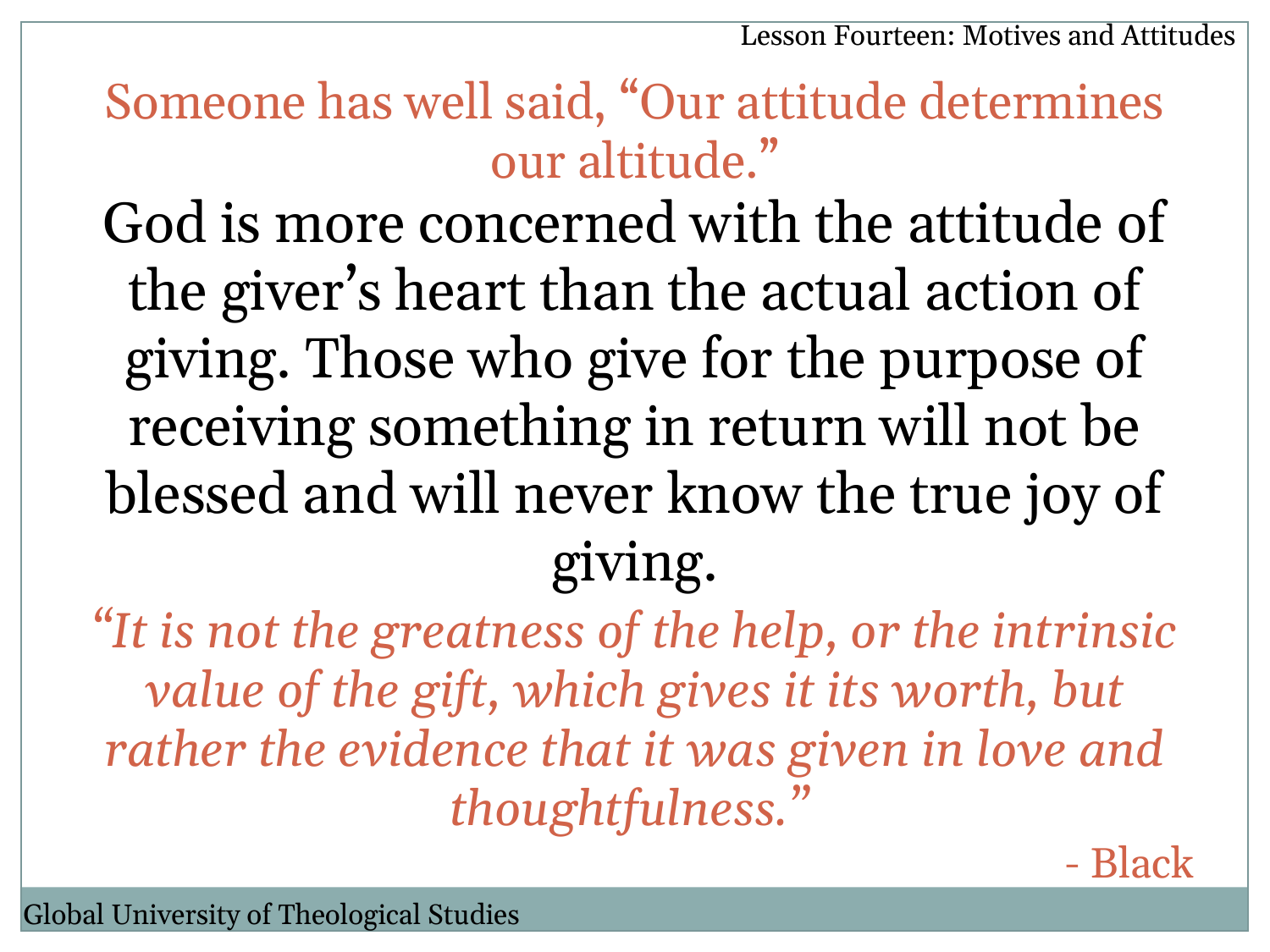

Lesson Fourteen: Motives and Attitudes
Someone has well said, “Our attitude determines our altitude.”
God is more concerned with the attitude of the giver’s heart than the actual action of giving. Those who give for the purpose of receiving something in return will not be blessed and will never know the true joy of giving.
“It is not the greatness of the help, or the intrinsic value of the gift, which gives it its worth, but rather the evidence that it was given in love and thoughtfulness.”
- Black
Global University of Theological Studies